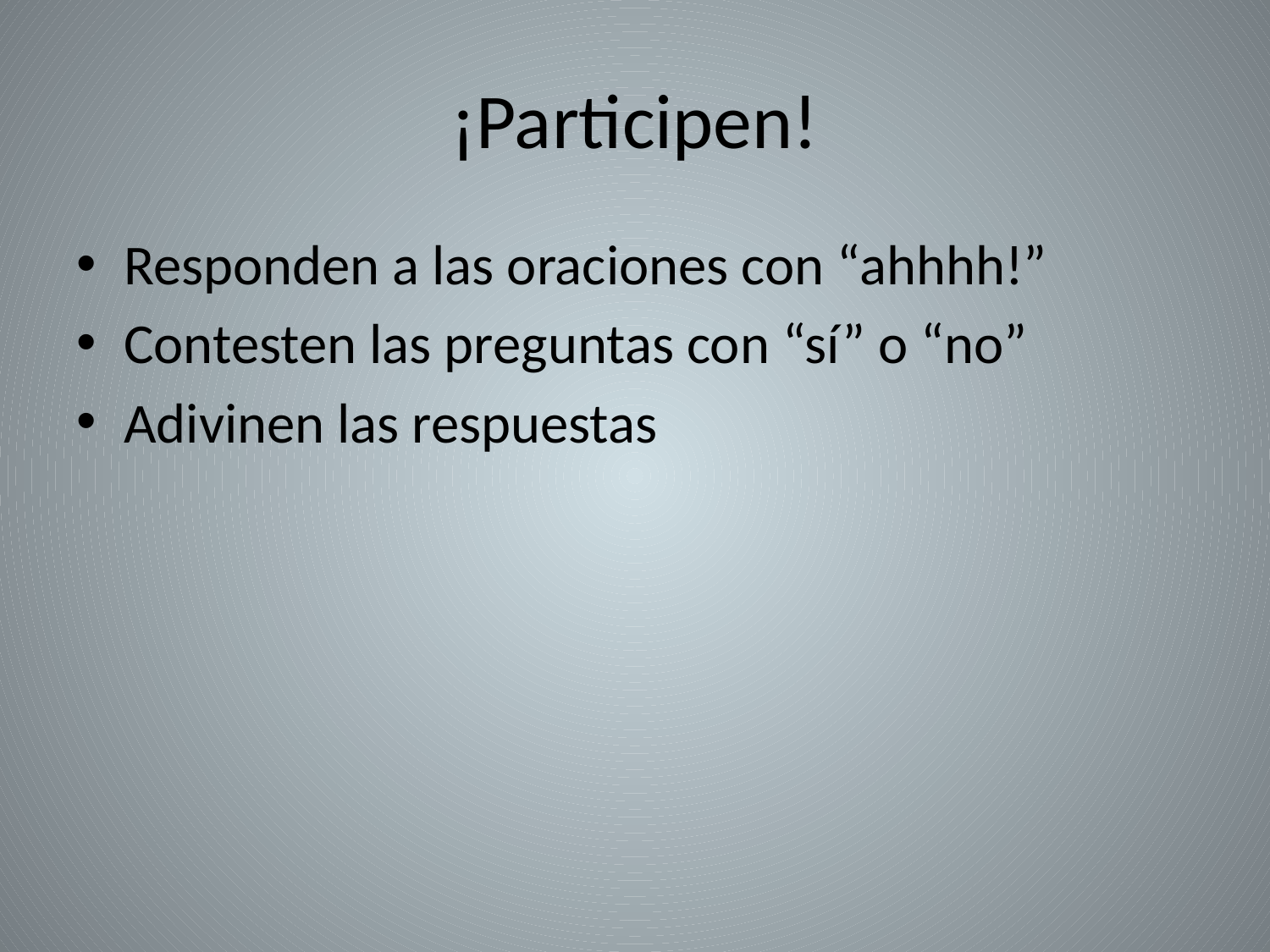

# ¡Participen!
Responden a las oraciones con “ahhhh!”
Contesten las preguntas con “sí” o “no”
Adivinen las respuestas